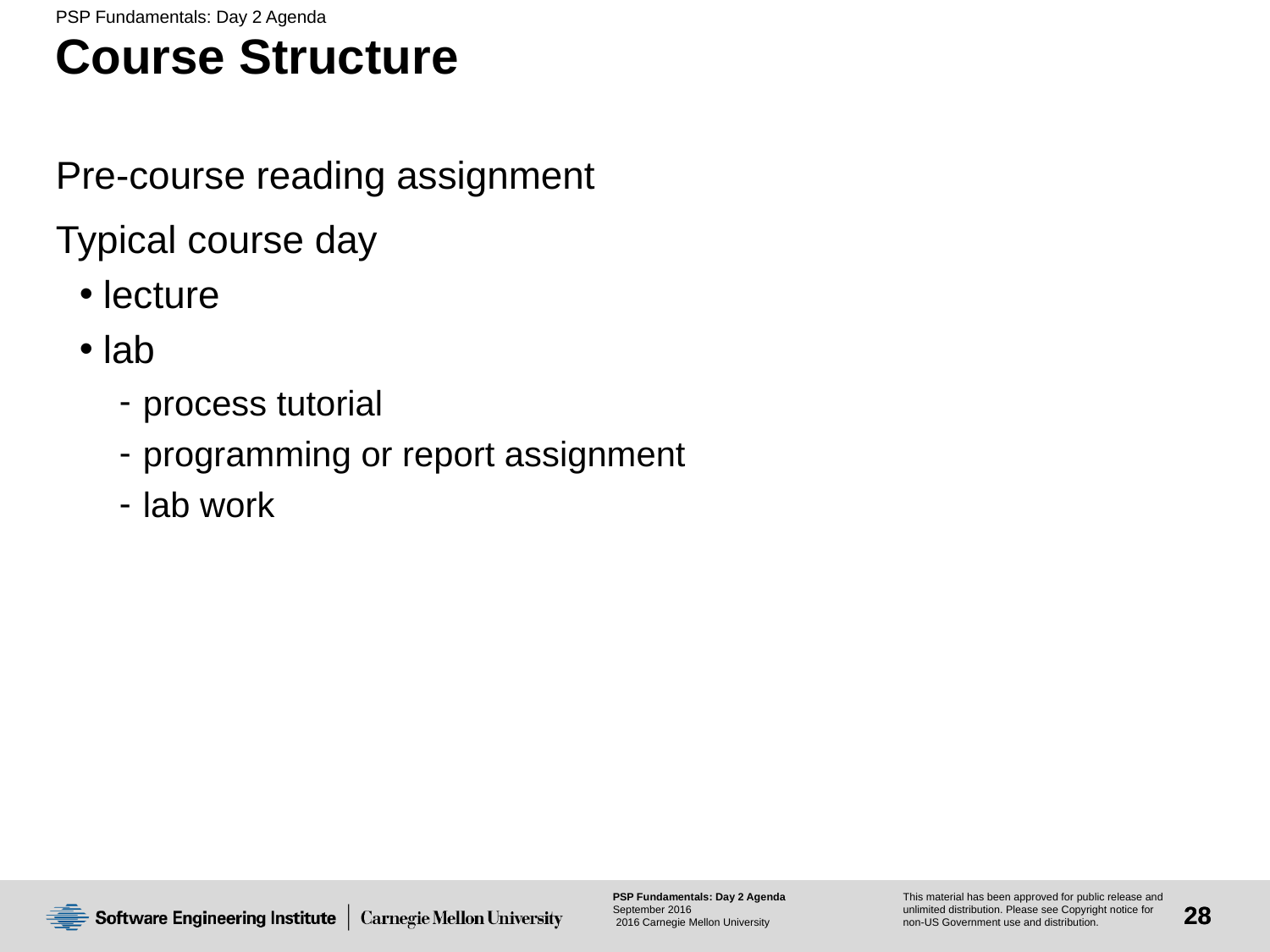

# Course Structure
Pre-course reading assignment
Typical course day
lecture
lab
process tutorial
programming or report assignment
lab work